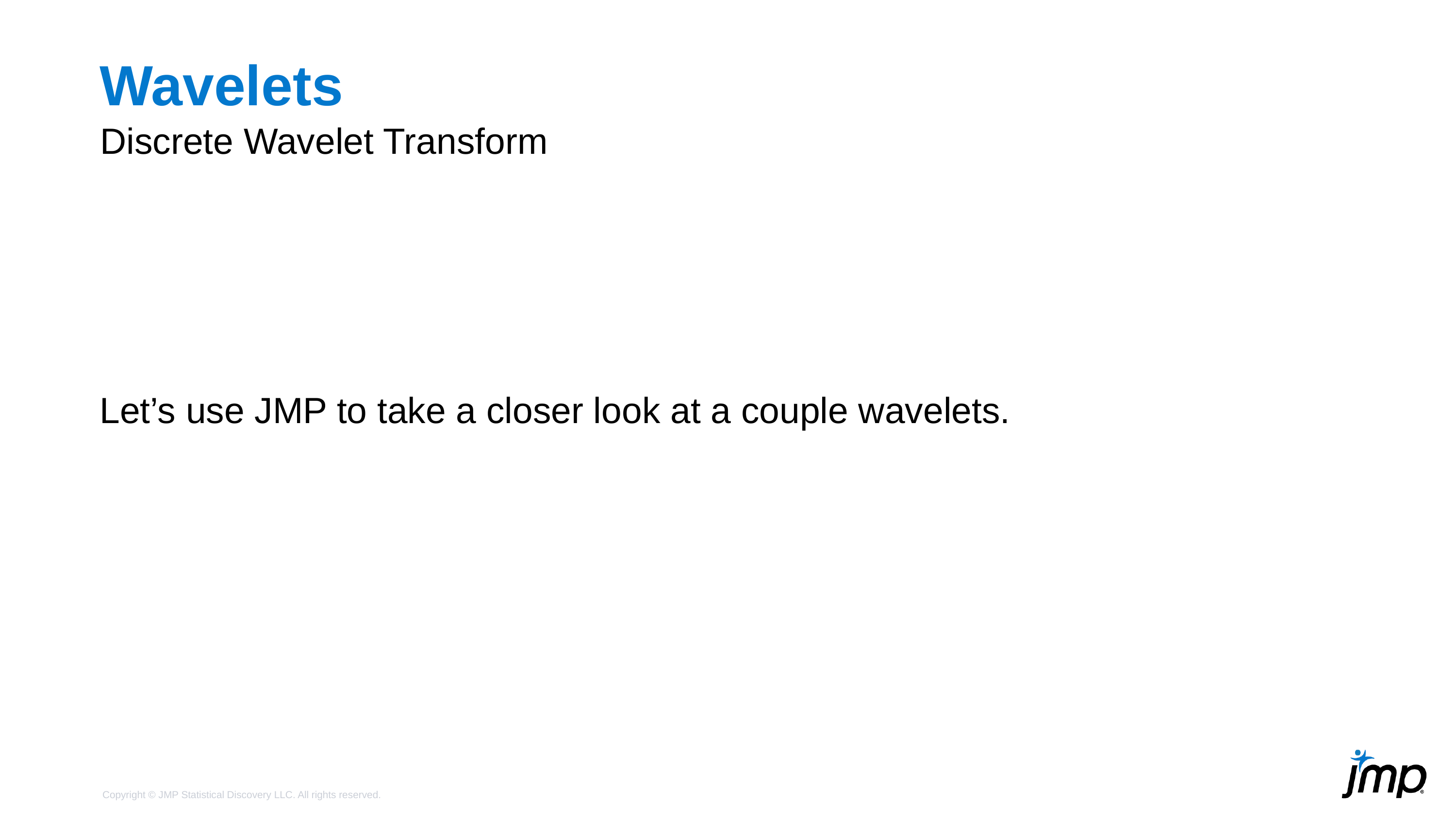

# Wavelets
Discrete Wavelet Transform

Let’s use JMP to take a closer look at a couple wavelets.